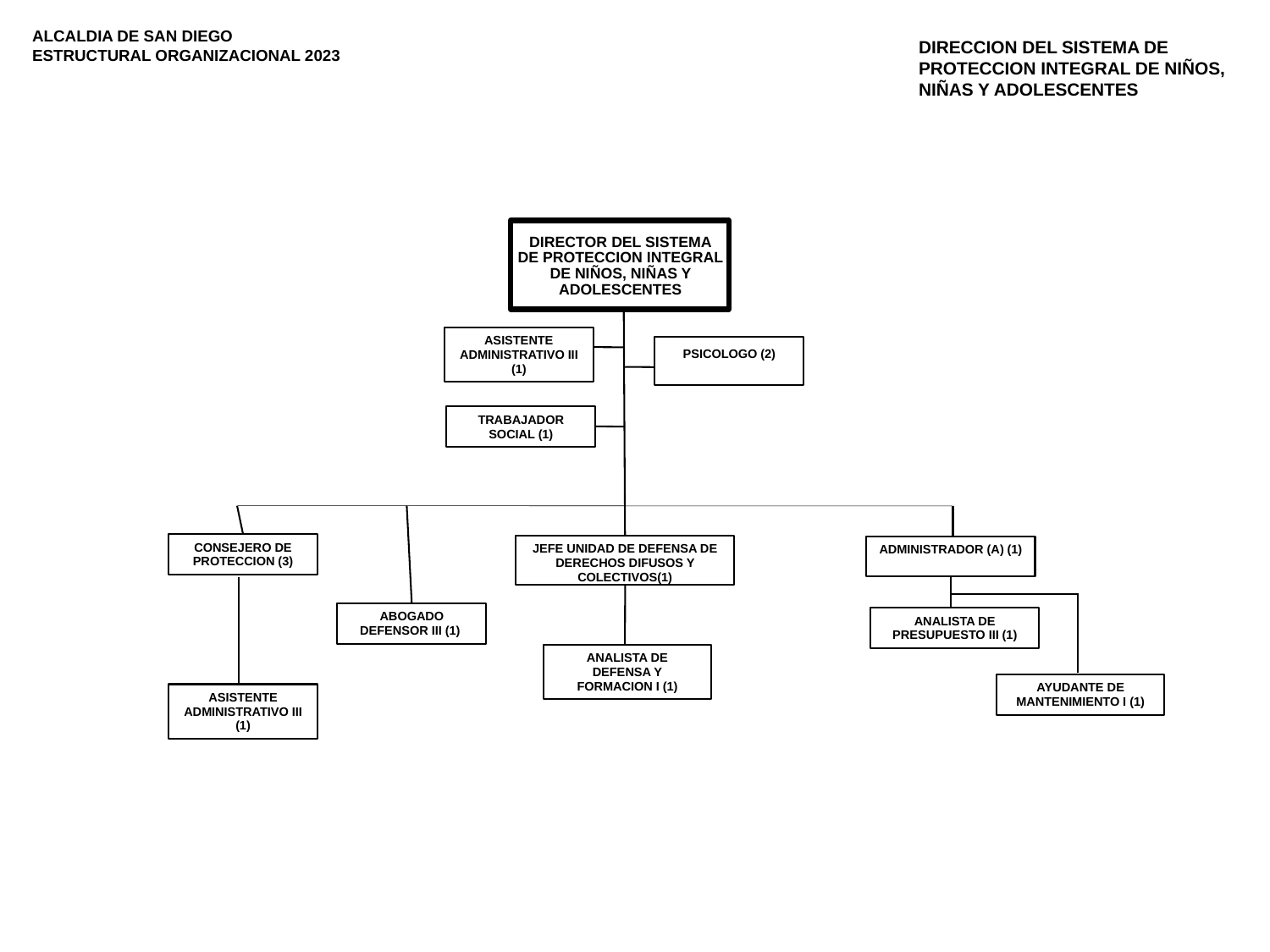

ALCALDIA DE SAN DIEGO
ESTRUCTURAL ORGANIZACIONAL 2023
DIRECCION DEL SISTEMA DE PROTECCION INTEGRAL DE NIÑOS, NIÑAS Y ADOLESCENTES

DIRECTOR DEL SISTEMA DE PROTECCION INTEGRAL DE NIÑOS, NIÑAS Y ADOLESCENTES
ASISTENTE ADMINISTRATIVO III (1)
PSICOLOGO (2)

TRABAJADOR SOCIAL (1)
CONSEJERO DE PROTECCION (3)
JEFE UNIDAD DE DEFENSA DE DERECHOS DIFUSOS Y COLECTIVOS(1)
ADMINISTRADOR (A) (1)
ABOGADO DEFENSOR III (1)
ANALISTA DE PRESUPUESTO III (1)
ANALISTA DE DEFENSA Y FORMACION I (1)
AYUDANTE DE MANTENIMIENTO I (1)
ASISTENTE ADMINISTRATIVO III (1)